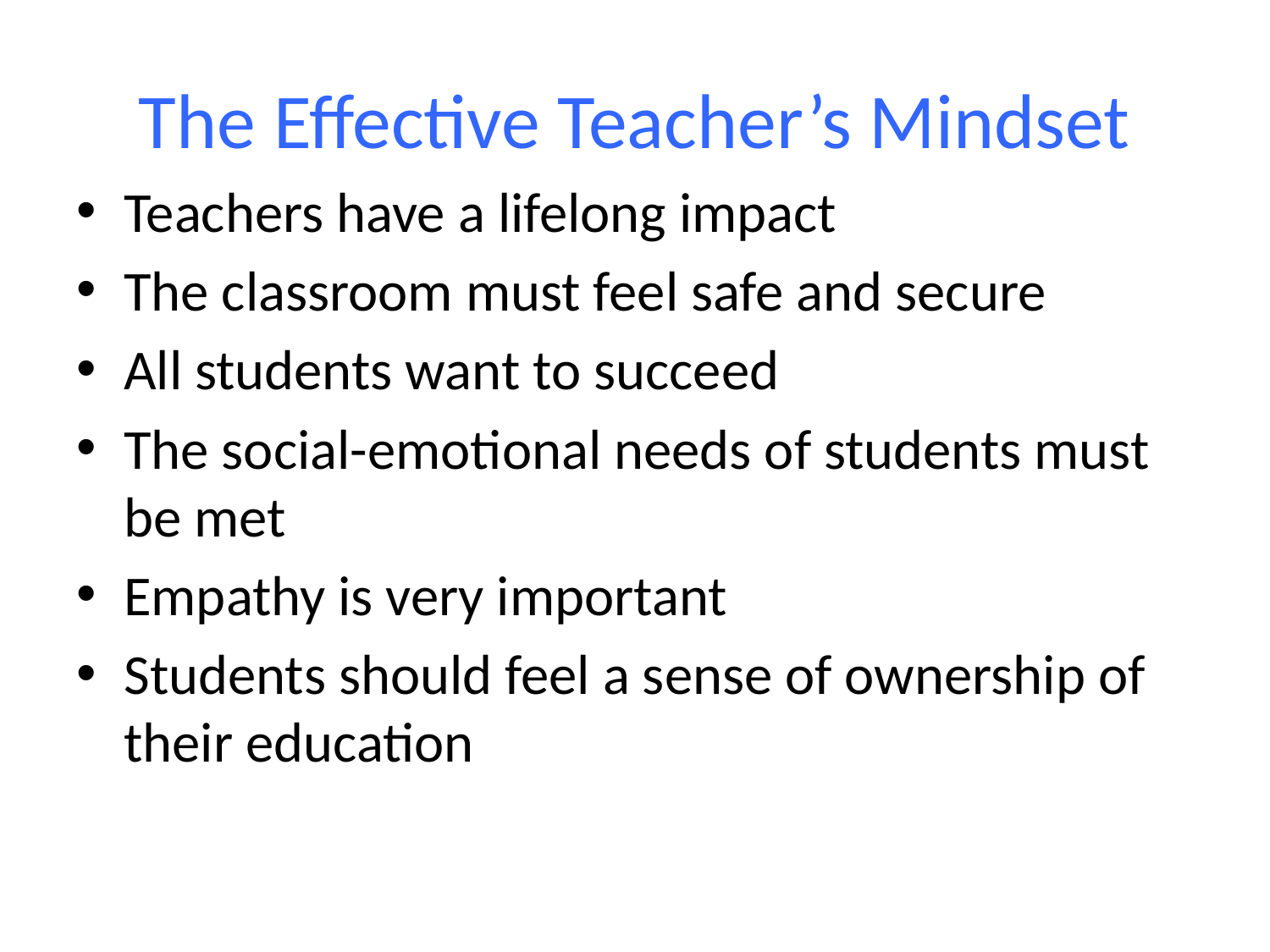

# The Effective Teacher’s Mindset
Teachers have a lifelong impact
The classroom must feel safe and secure
All students want to succeed
The social-emotional needs of students must be met
Empathy is very important
Students should feel a sense of ownership of their education